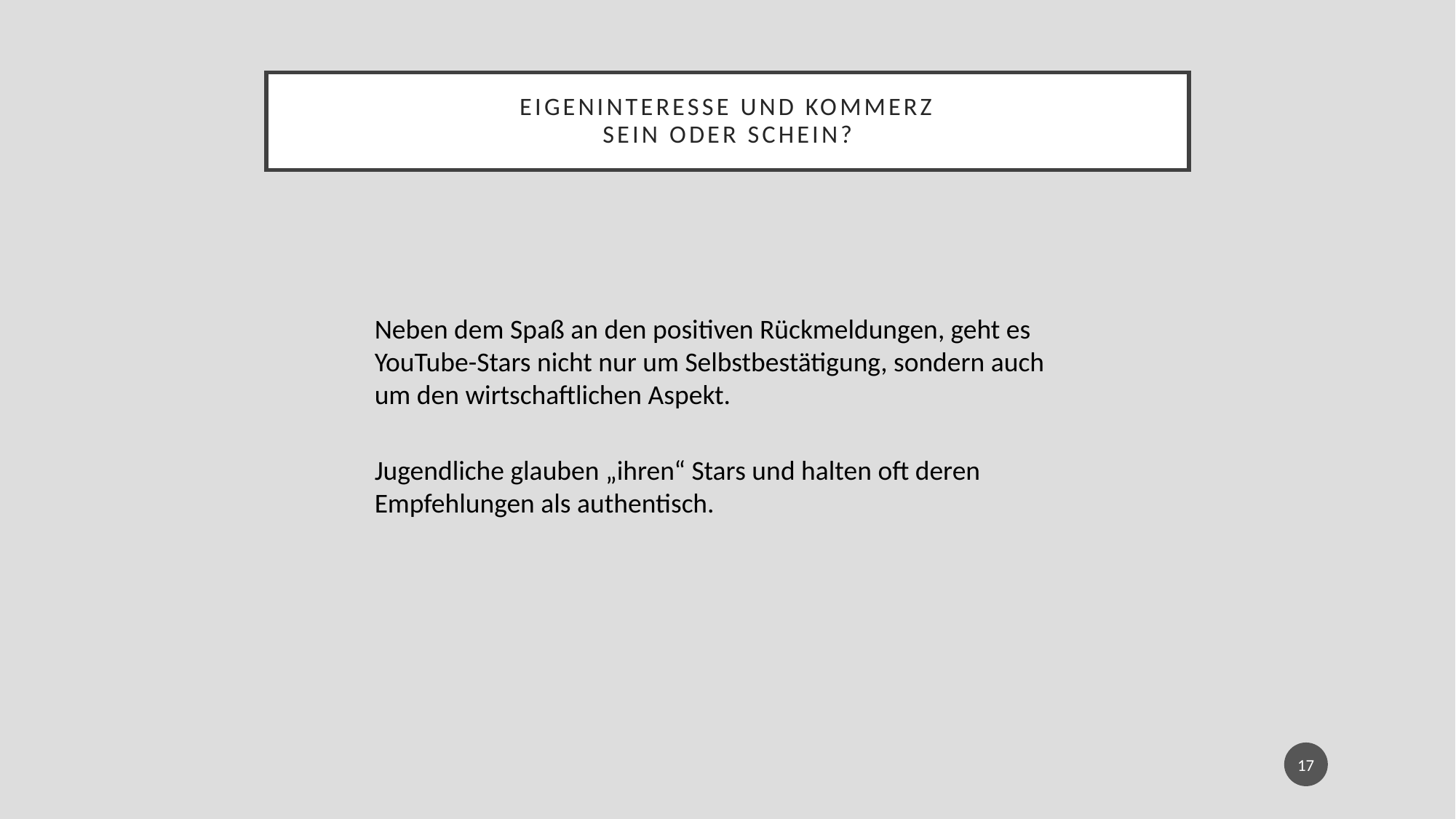

# Eigeninteresse und Kommerz sein oder Schein?
Neben dem Spaß an den positiven Rückmeldungen, geht es YouTube-Stars nicht nur um Selbstbestätigung, sondern auch um den wirtschaftlichen Aspekt.
Jugendliche glauben „ihren“ Stars und halten oft deren Empfehlungen als authentisch.

17